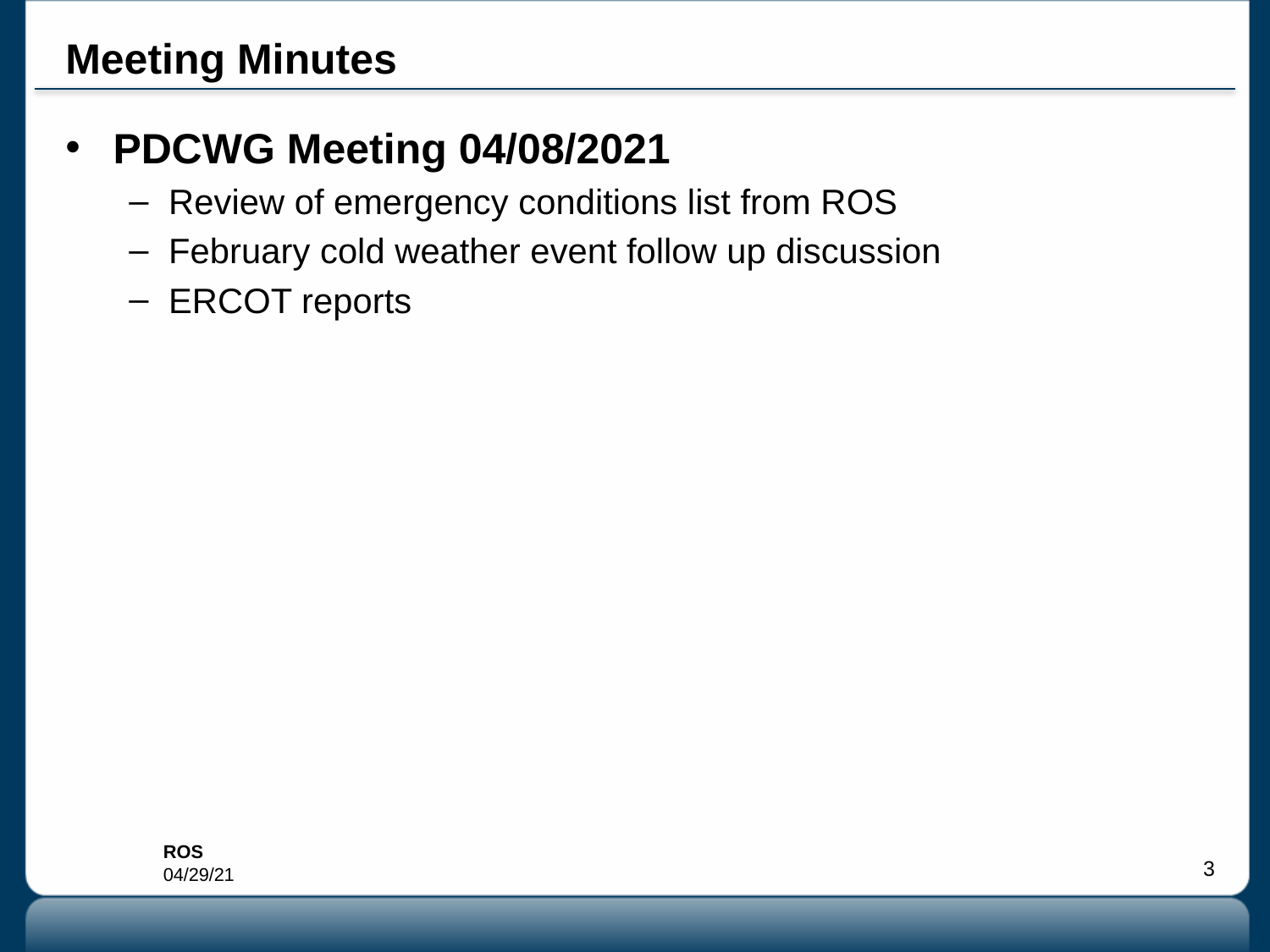

# Meeting Minutes
PDCWG Meeting 04/08/2021
Review of emergency conditions list from ROS
February cold weather event follow up discussion
ERCOT reports